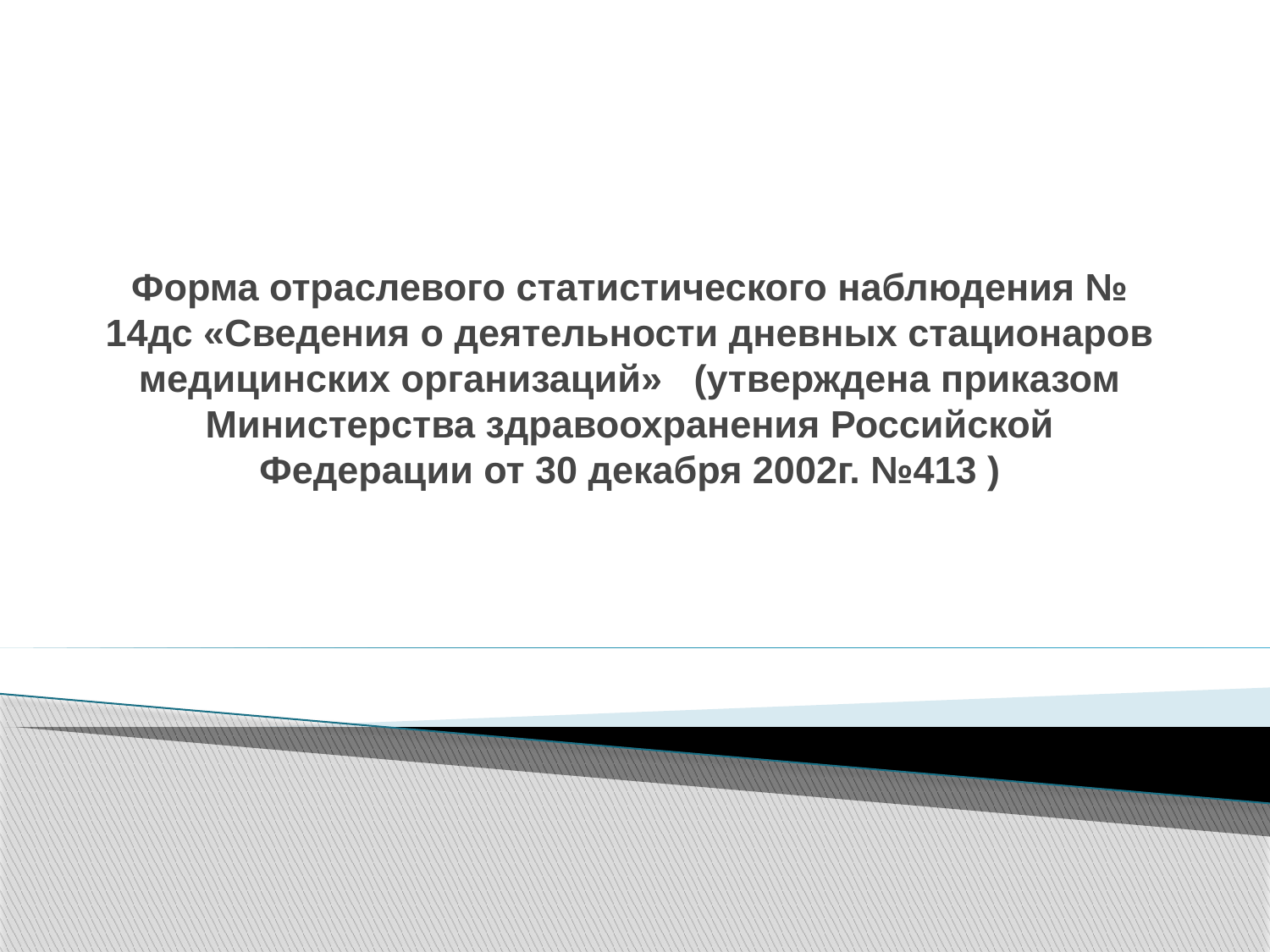

# Форма отраслевого статистического наблюдения № 14дс «Сведения о деятельности дневных стационаров медицинских организаций»   (утверждена приказом Министерства здравоохранения Российской Федерации от 30 декабря 2002г. №413 )